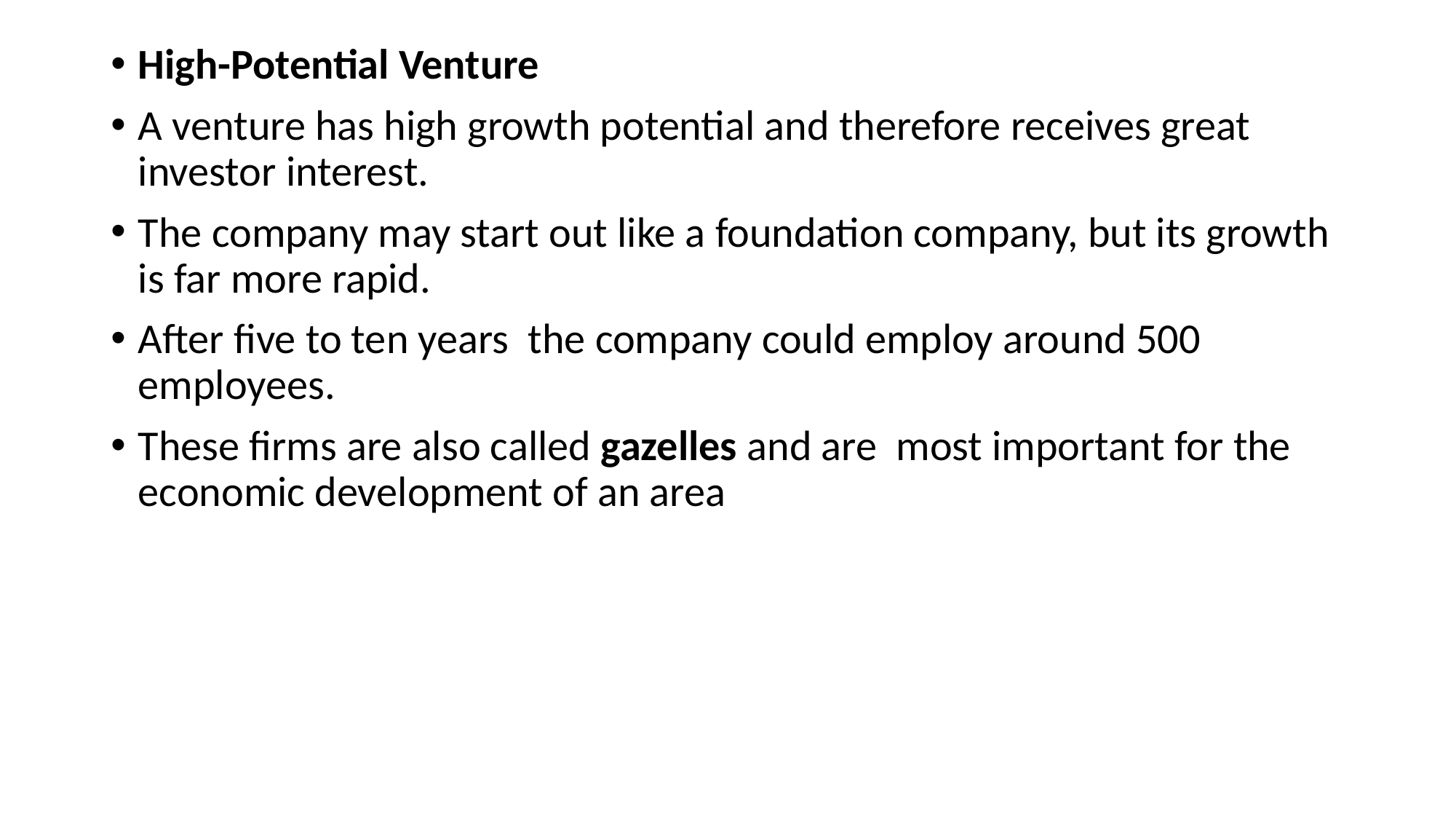

High-Potential Venture
A venture has high growth potential and therefore receives great investor interest.
The company may start out like a foundation company, but its growth is far more rapid.
After five to ten years  the company could employ around 500 employees.
These firms are also called gazelles and are  most important for the economic development of an area